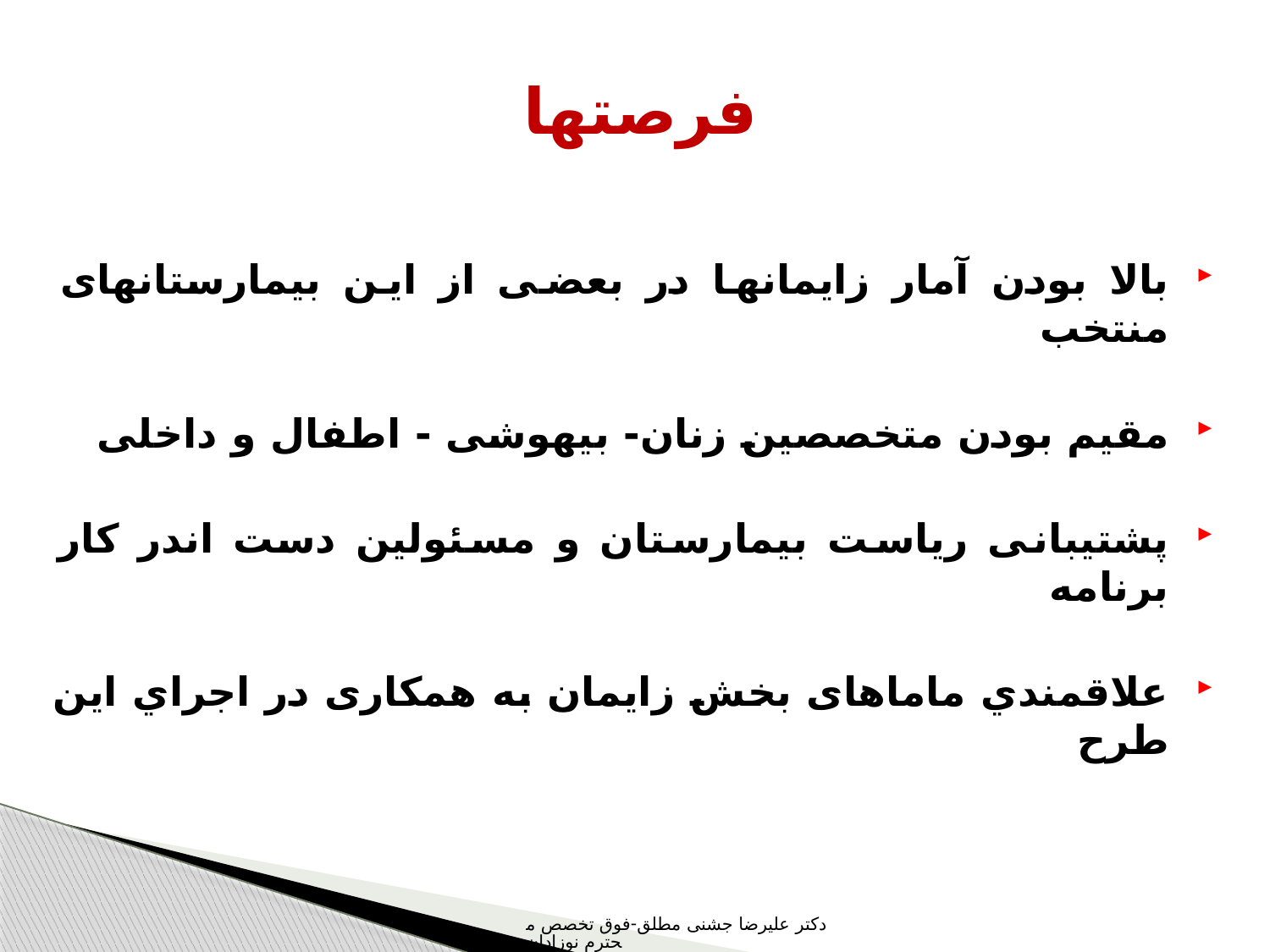

# فرصتها
بالا بودن آمار زایمانها در بعضی از این بیمارستانهای منتخب

مقیم بودن متخصصین زنان- بیهوشی - اطفال و داخلی

پشتیبانی ریاست بیمارستان و مسئولین دست اندر کار برنامه

علاقمندي ماماهای بخش زایمان به همکاری در اجراي اين طرح

دکتر علیرضا جشنی مطلق-فوق تخصص محترم نوزادان